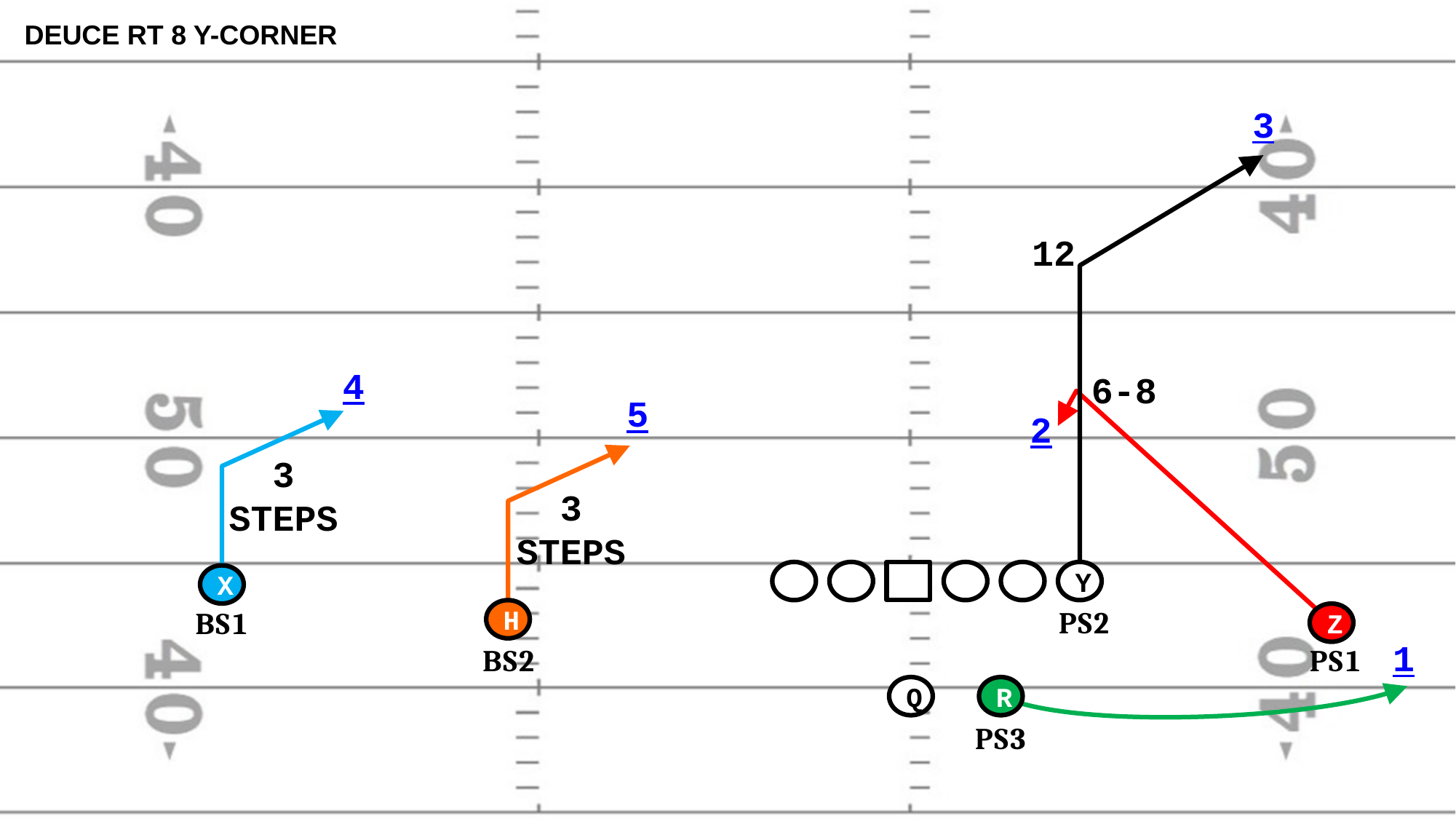

DEUCE RT 8 Y-CORNER
3

12
4
6-8
5

2

3
STEPS
3
STEPS

Y
X
PS2
H
BS1
Z
1
BS2
PS1
Q
R

PS3